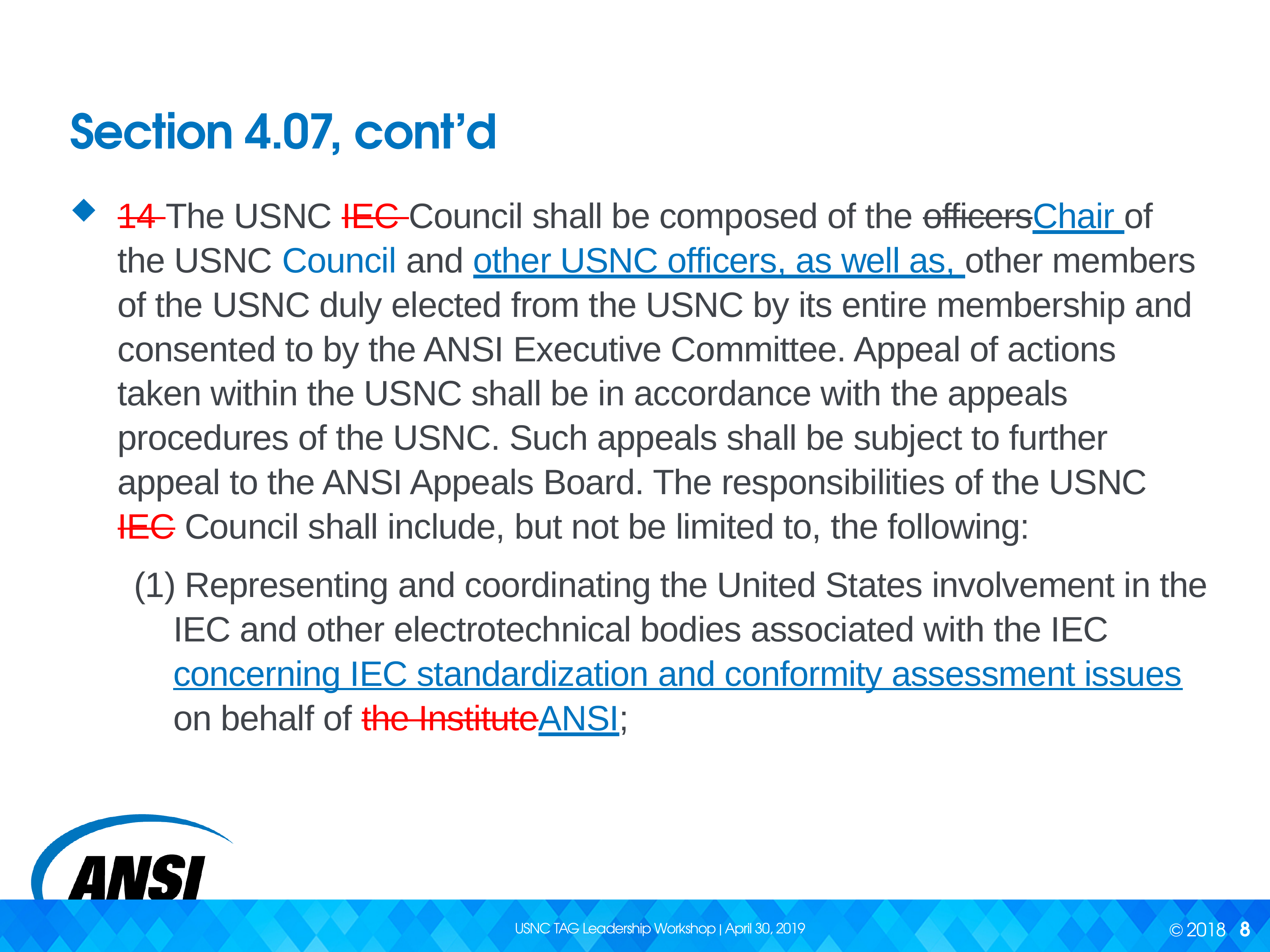

# Section 4.07, cont’d
14 The USNC IEC Council shall be composed of the officersChair of the USNC Council and other USNC officers, as well as, other members of the USNC duly elected from the USNC by its entire membership and consented to by the ANSI Executive Committee. Appeal of actions taken within the USNC shall be in accordance with the appeals procedures of the USNC. Such appeals shall be subject to further appeal to the ANSI Appeals Board. The responsibilities of the USNC IEC Council shall include, but not be limited to, the following:
(1) Representing and coordinating the United States involvement in the IEC and other electrotechnical bodies associated with the IEC concerning IEC standardization and conformity assessment issues on behalf of the InstituteANSI;

USNC TAG Leadership Workshop | April 30, 2019
© 2018   8